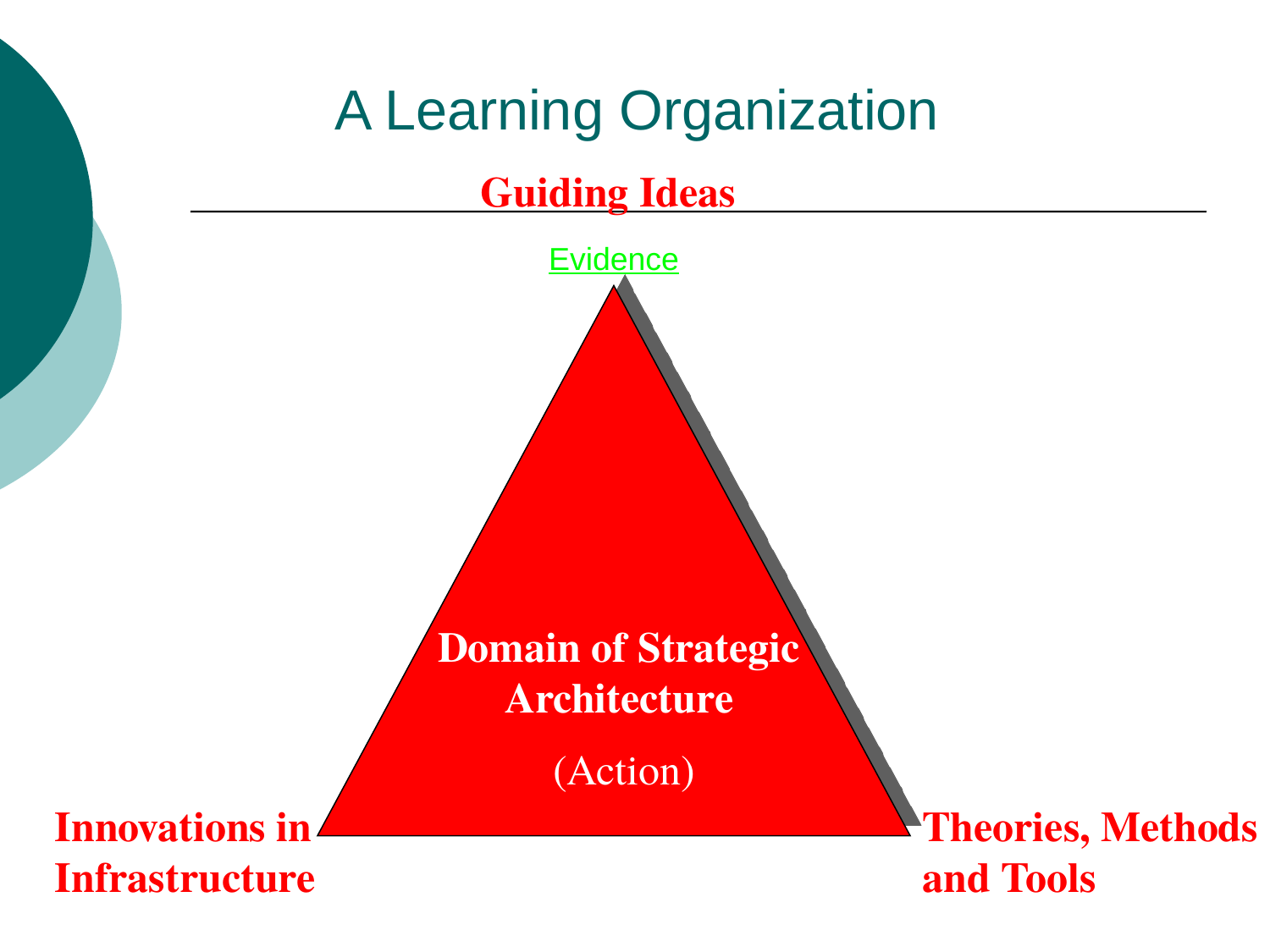

# A Learning Organization
Guiding Ideas
Evidence

Domain of Strategic Architecture
 (Action)
Innovations in Infrastructure
Theories, Methods and Tools